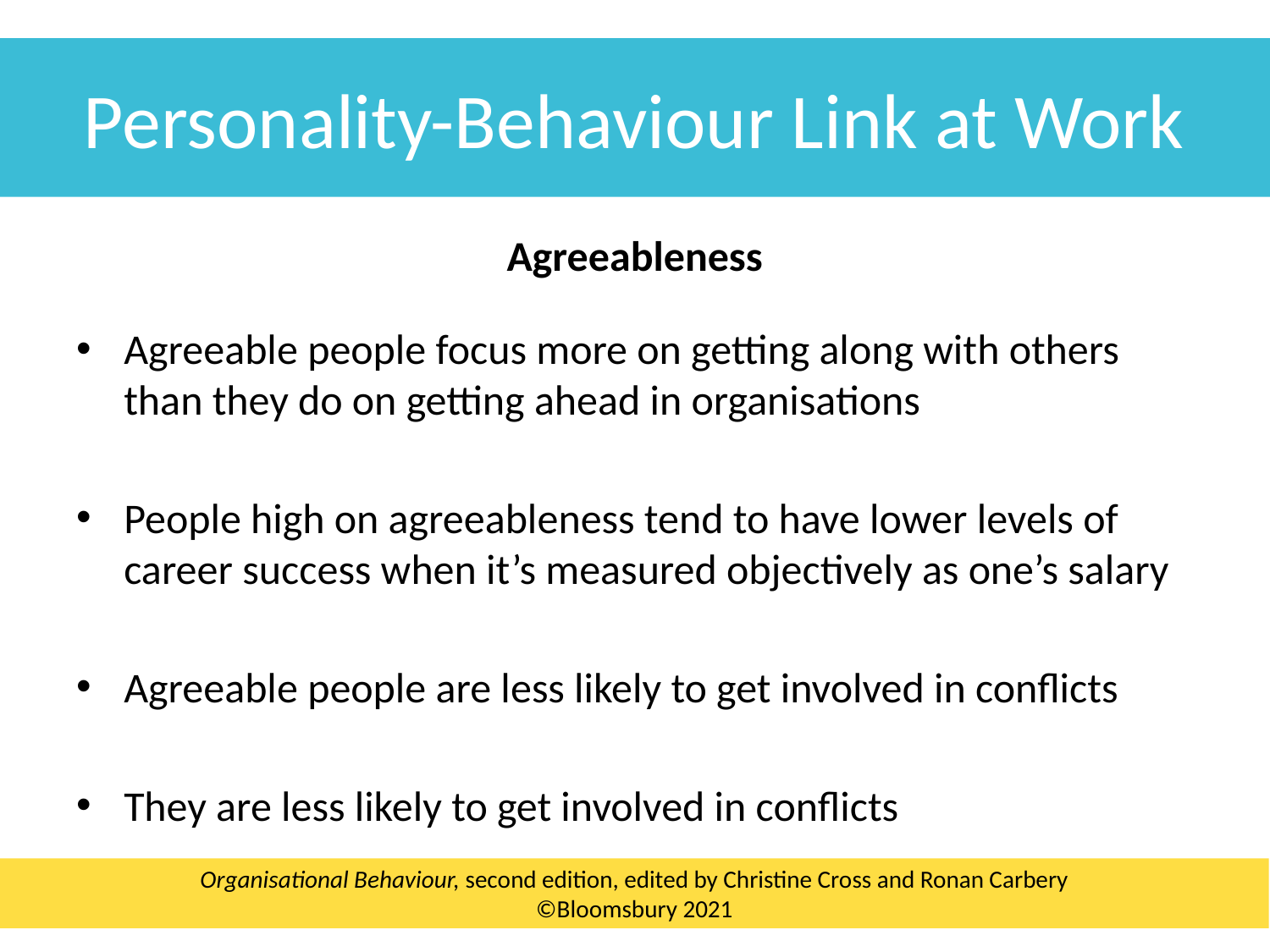

Personality-Behaviour Link at Work
Agreeableness

Agreeable people focus more on getting along with others than they do on getting ahead in organisations

People high on agreeableness tend to have lower levels of career success when it’s measured objectively as one’s salary

Agreeable people are less likely to get involved in conflicts

They are less likely to get involved in conflicts